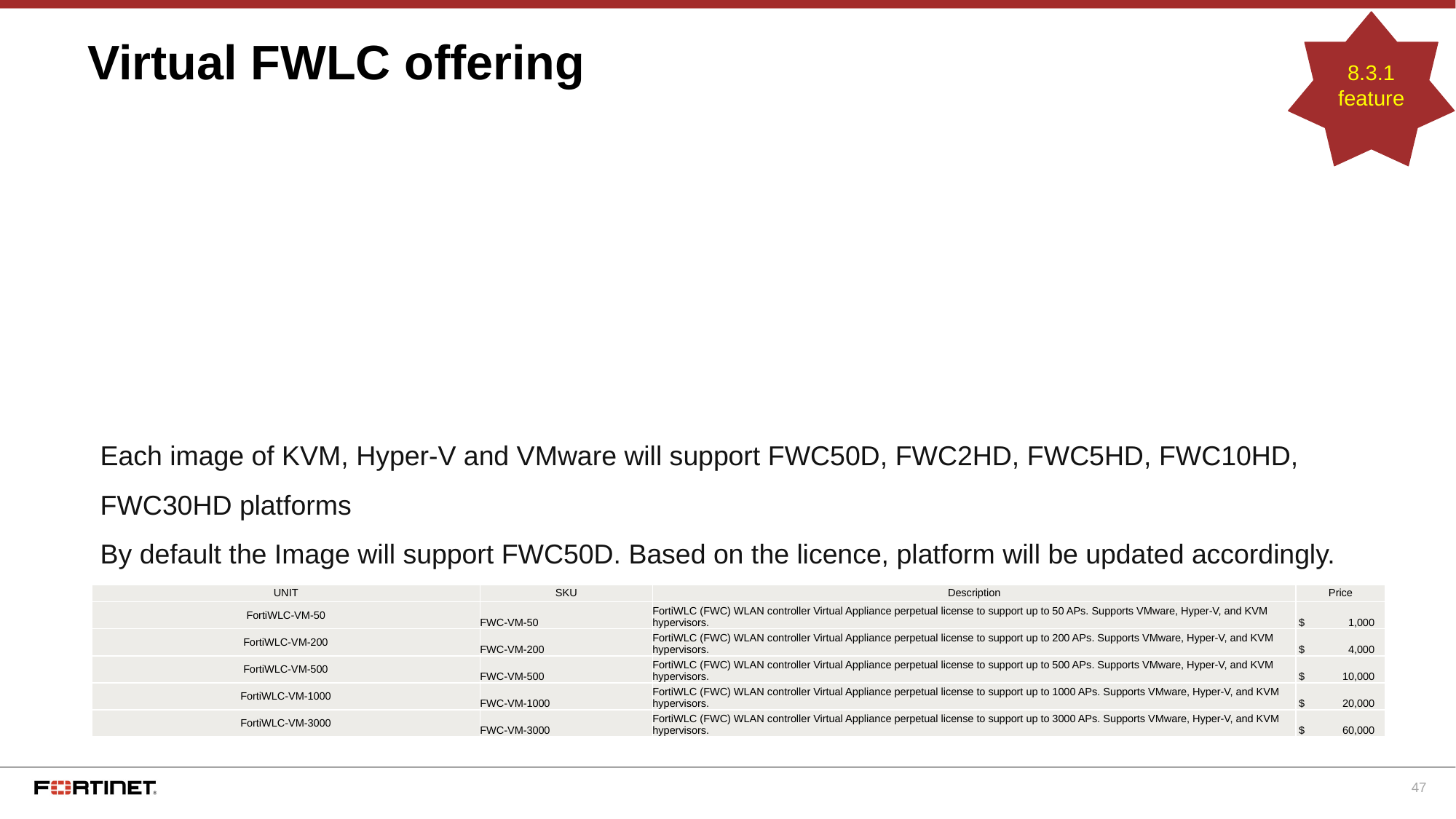

# Virtual FWLC offering
8.3.1
feature

Each image of KVM, Hyper-V and VMware will support FWC50D, FWC2HD, FWC5HD, FWC10HD, FWC30HD platforms
By default the Image will support FWC50D. Based on the licence, platform will be updated accordingly.
| UNIT | SKU | Description | Price |
| --- | --- | --- | --- |
| FortiWLC-VM-50 | FWC-VM-50 | FortiWLC (FWC) WLAN controller Virtual Appliance perpetual license to support up to 50 APs. Supports VMware, Hyper-V, and KVM hypervisors. | $ 1,000 |
| FortiWLC-VM-200 | FWC-VM-200 | FortiWLC (FWC) WLAN controller Virtual Appliance perpetual license to support up to 200 APs. Supports VMware, Hyper-V, and KVM hypervisors. | $ 4,000 |
| FortiWLC-VM-500 | FWC-VM-500 | FortiWLC (FWC) WLAN controller Virtual Appliance perpetual license to support up to 500 APs. Supports VMware, Hyper-V, and KVM hypervisors. | $ 10,000 |
| FortiWLC-VM-1000 | FWC-VM-1000 | FortiWLC (FWC) WLAN controller Virtual Appliance perpetual license to support up to 1000 APs. Supports VMware, Hyper-V, and KVM hypervisors. | $ 20,000 |
| FortiWLC-VM-3000 | FWC-VM-3000 | FortiWLC (FWC) WLAN controller Virtual Appliance perpetual license to support up to 3000 APs. Supports VMware, Hyper-V, and KVM hypervisors. | $ 60,000 |